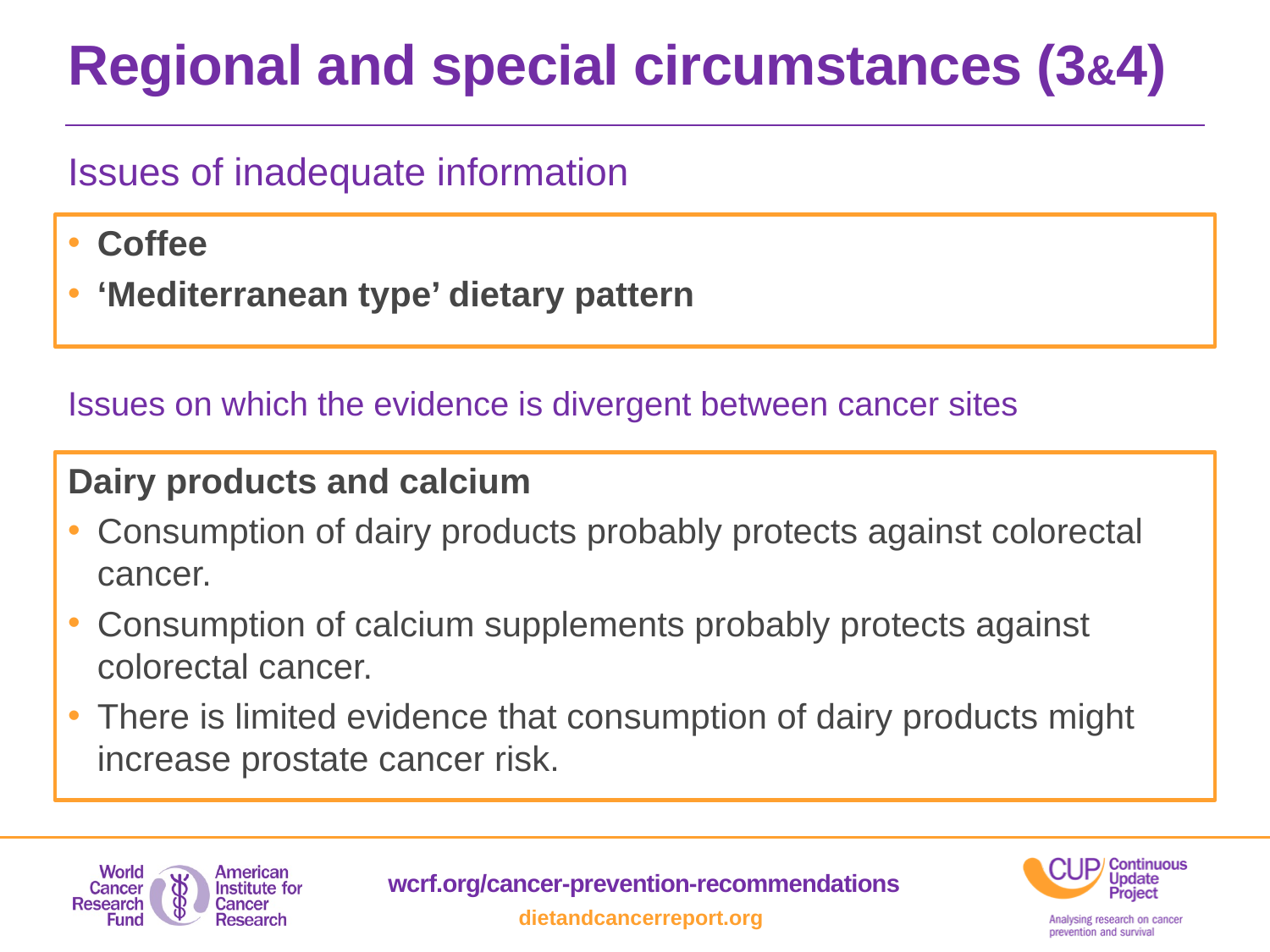

Regional and special circumstances (3&4)
Issues of inadequate information
Coffee
‘Mediterranean type’ dietary pattern
Issues on which the evidence is divergent between cancer sites
Dairy products and calcium
Consumption of dairy products probably protects against colorectal cancer.
Consumption of calcium supplements probably protects against colorectal cancer.
There is limited evidence that consumption of dairy products might increase prostate cancer risk.
wcrf.org/cancer-prevention-recommendations